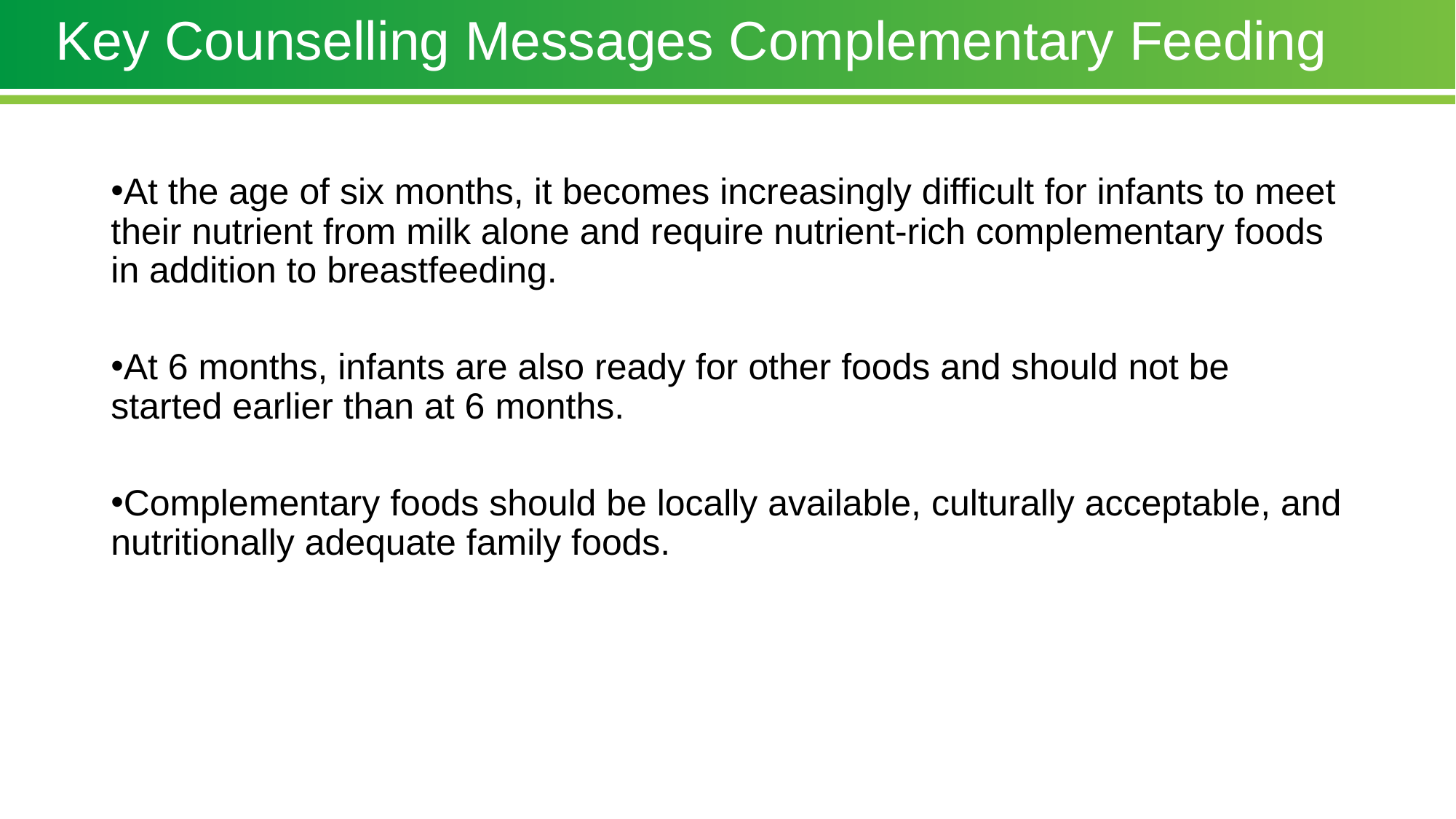

# Key Counselling Messages Complementary Feeding
At the age of six months, it becomes increasingly difficult for infants to meet their nutrient from milk alone and require nutrient-rich complementary foods in addition to breastfeeding.

At 6 months, infants are also ready for other foods and should not be started earlier than at 6 months.

Complementary foods should be locally available, culturally acceptable, and nutritionally adequate family foods.